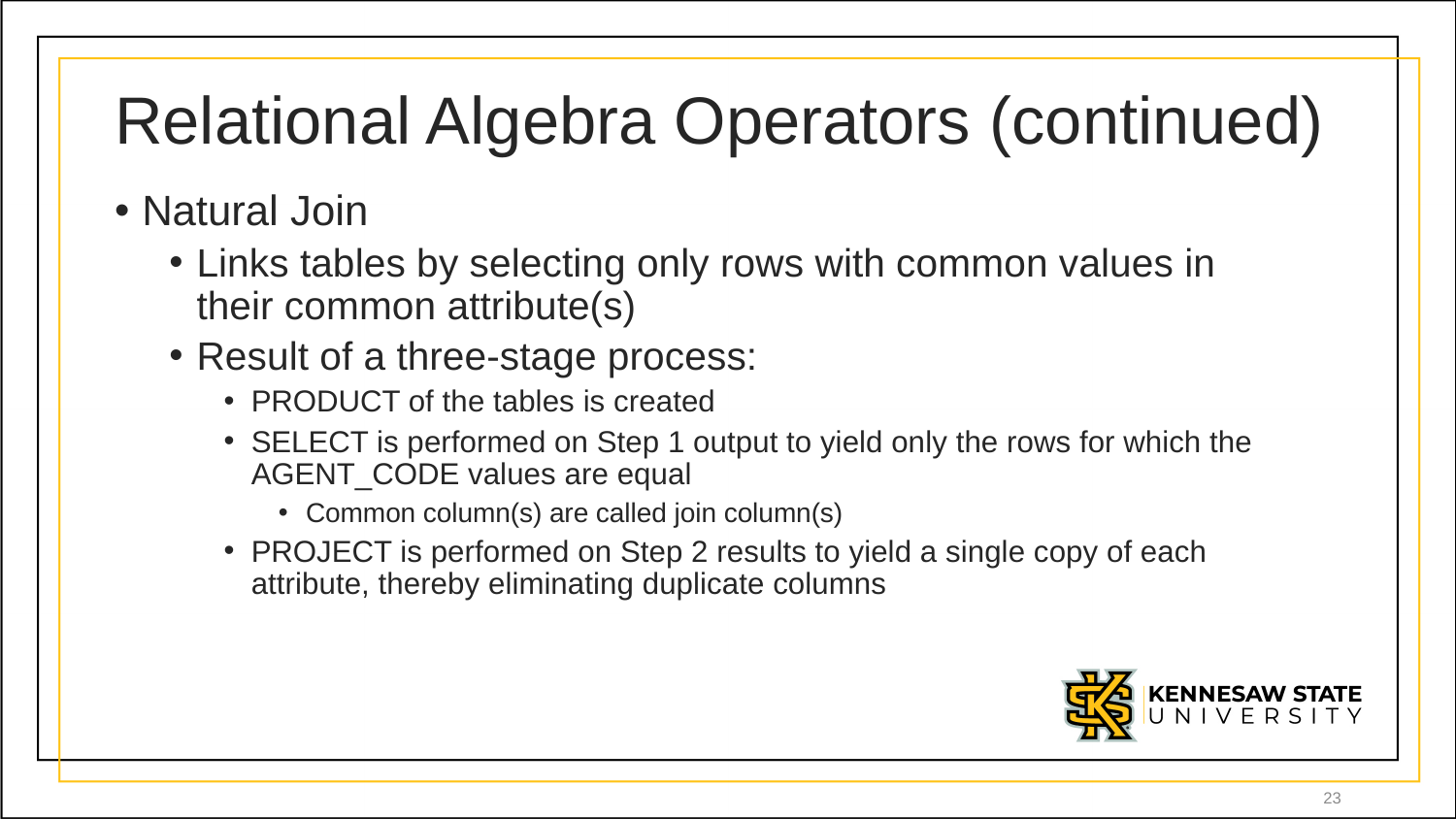

# Relational Algebra Operators (continued)
Natural Join
Links tables by selecting only rows with common values in their common attribute(s)
Result of a three-stage process:
PRODUCT of the tables is created
SELECT is performed on Step 1 output to yield only the rows for which the AGENT_CODE values are equal
Common column(s) are called join column(s)
PROJECT is performed on Step 2 results to yield a single copy of each attribute, thereby eliminating duplicate columns
23